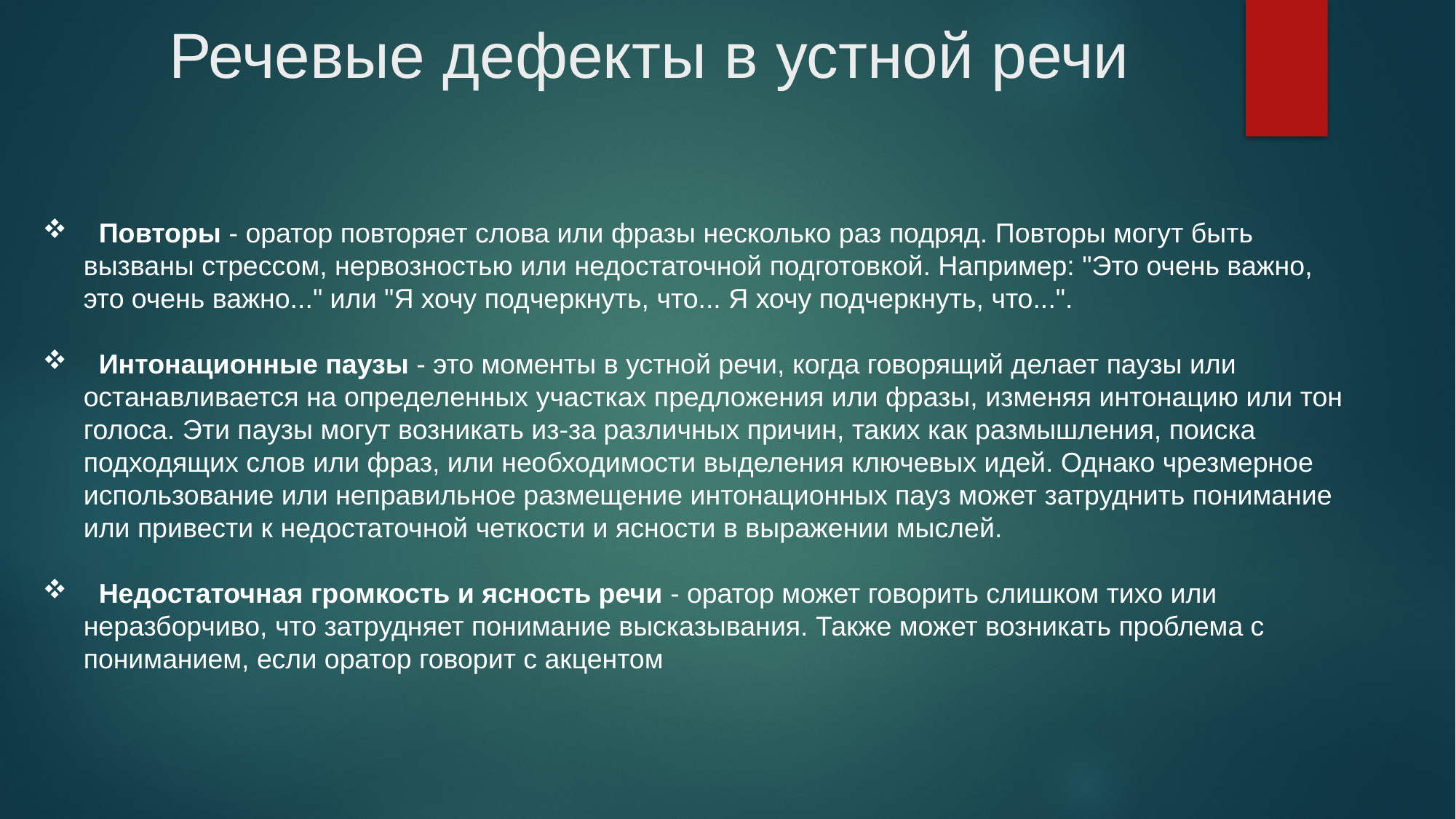

# Речевые дефекты в устной речи

  Повторы - оратор повторяет слова или фразы несколько раз подряд. Повторы могут быть вызваны стрессом, нервозностью или недостаточной подготовкой. Например: "Это очень важно, это очень важно..." или "Я хочу подчеркнуть, что... Я хочу подчеркнуть, что...".

  Интонационные паузы - это моменты в устной речи, когда говорящий делает паузы или останавливается на определенных участках предложения или фразы, изменяя интонацию или тон голоса. Эти паузы могут возникать из-за различных причин, таких как размышления, поиска подходящих слов или фраз, или необходимости выделения ключевых идей. Однако чрезмерное использование или неправильное размещение интонационных пауз может затруднить понимание или привести к недостаточной четкости и ясности в выражении мыслей.

  Недостаточная громкость и ясность речи - оратор может говорить слишком тихо или неразборчиво, что затрудняет понимание высказывания. Также может возникать проблема с пониманием, если оратор говорит с акцентом